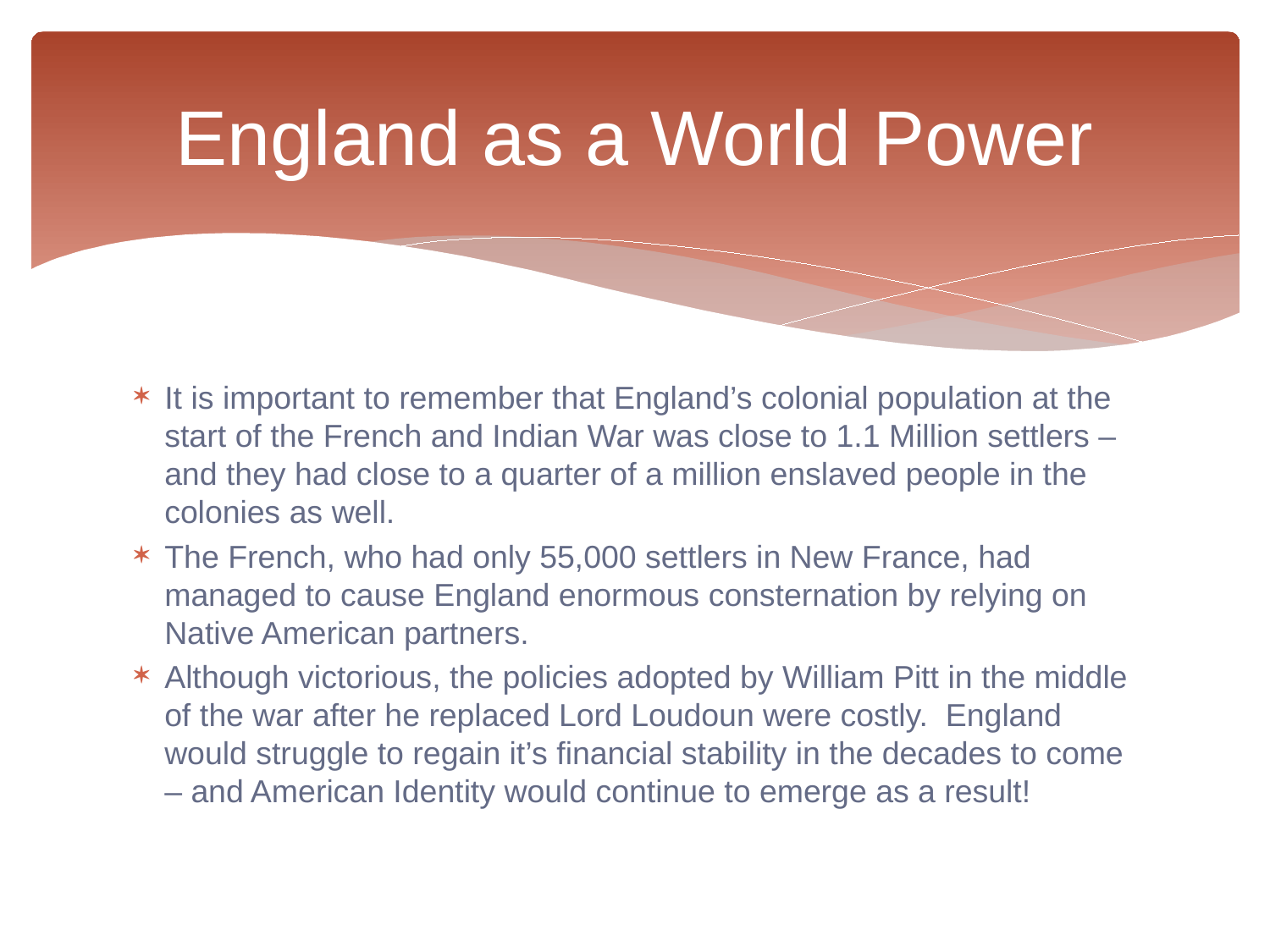

# England as a World Power
It is important to remember that England’s colonial population at the start of the French and Indian War was close to 1.1 Million settlers – and they had close to a quarter of a million enslaved people in the colonies as well.
The French, who had only 55,000 settlers in New France, had managed to cause England enormous consternation by relying on Native American partners.
Although victorious, the policies adopted by William Pitt in the middle of the war after he replaced Lord Loudoun were costly.  England would struggle to regain it’s financial stability in the decades to come – and American Identity would continue to emerge as a result!